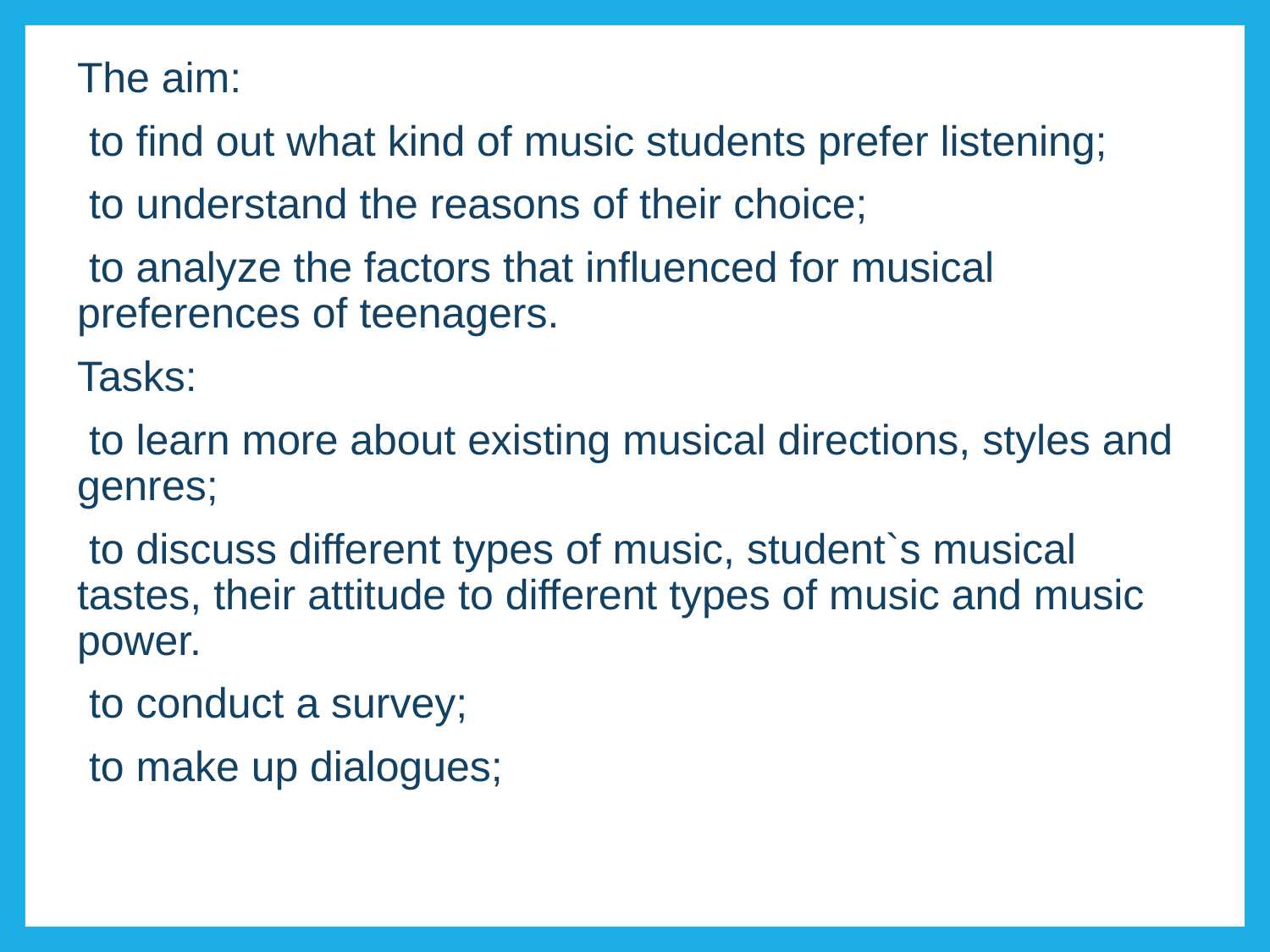

The aim:
 to find out what kind of music students prefer listening;
 to understand the reasons of their choice;
 to analyze the factors that influenced for musical preferences of teenagers.
Tasks:
 to learn more about existing musical directions, styles and genres;
 to discuss different types of music, student`s musical tastes, their attitude to different types of music and music power.
 to conduct a survey;
 to make up dialogues;